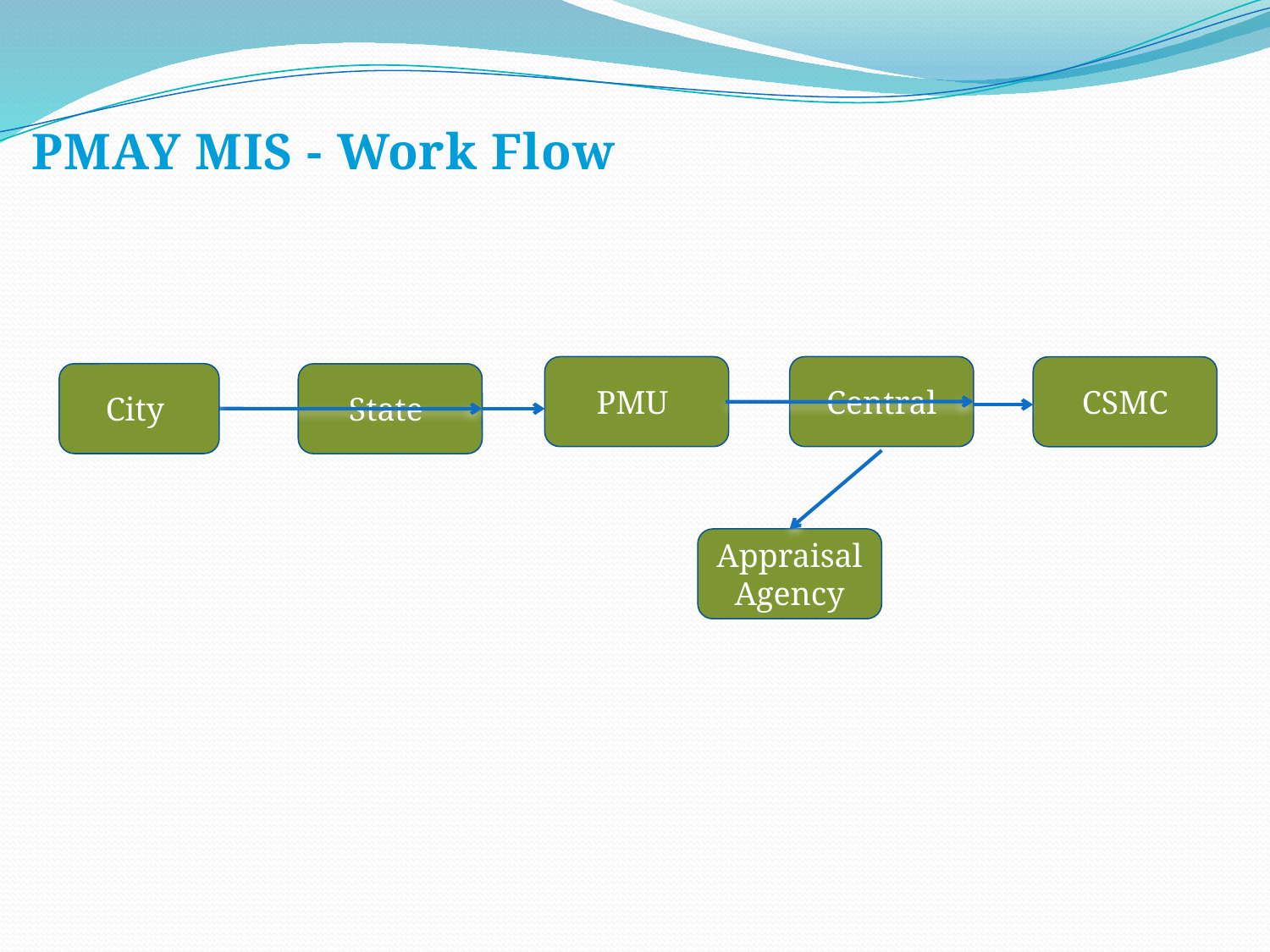

# PMAY MIS - Work Flow
PMU
Central
CSMC
City
State
Appraisal Agency